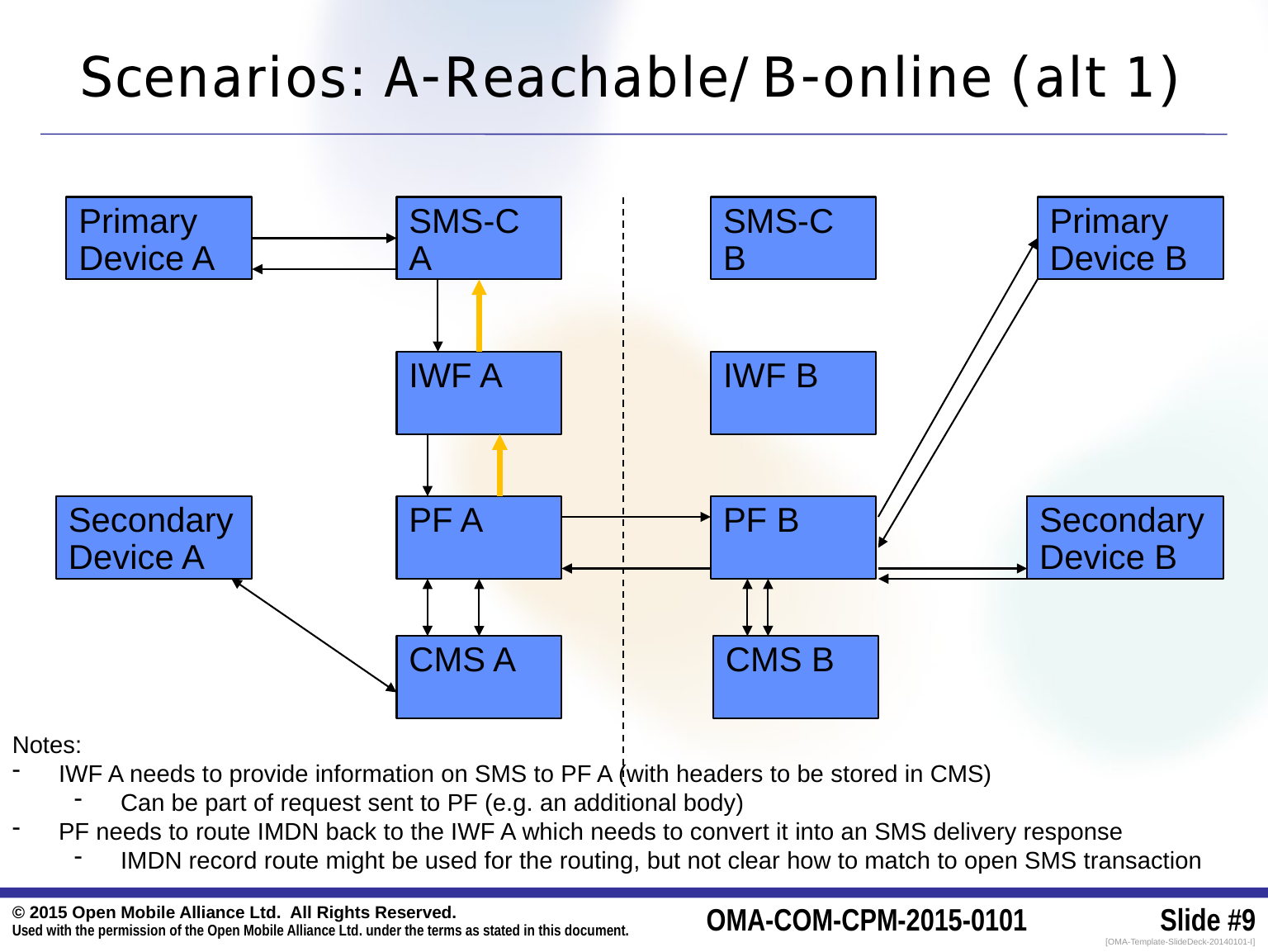

# Scenarios: A-Reachable/B-online (alt 1)
Primary Device A
SMS-C A
SMS-C B
Primary Device B
IWF A
IWF B
Secondary Device A
PF A
PF B
Secondary Device B
CMS A
CMS B
Notes:
IWF A needs to provide information on SMS to PF A (with headers to be stored in CMS)
Can be part of request sent to PF (e.g. an additional body)
PF needs to route IMDN back to the IWF A which needs to convert it into an SMS delivery response
IMDN record route might be used for the routing, but not clear how to match to open SMS transaction